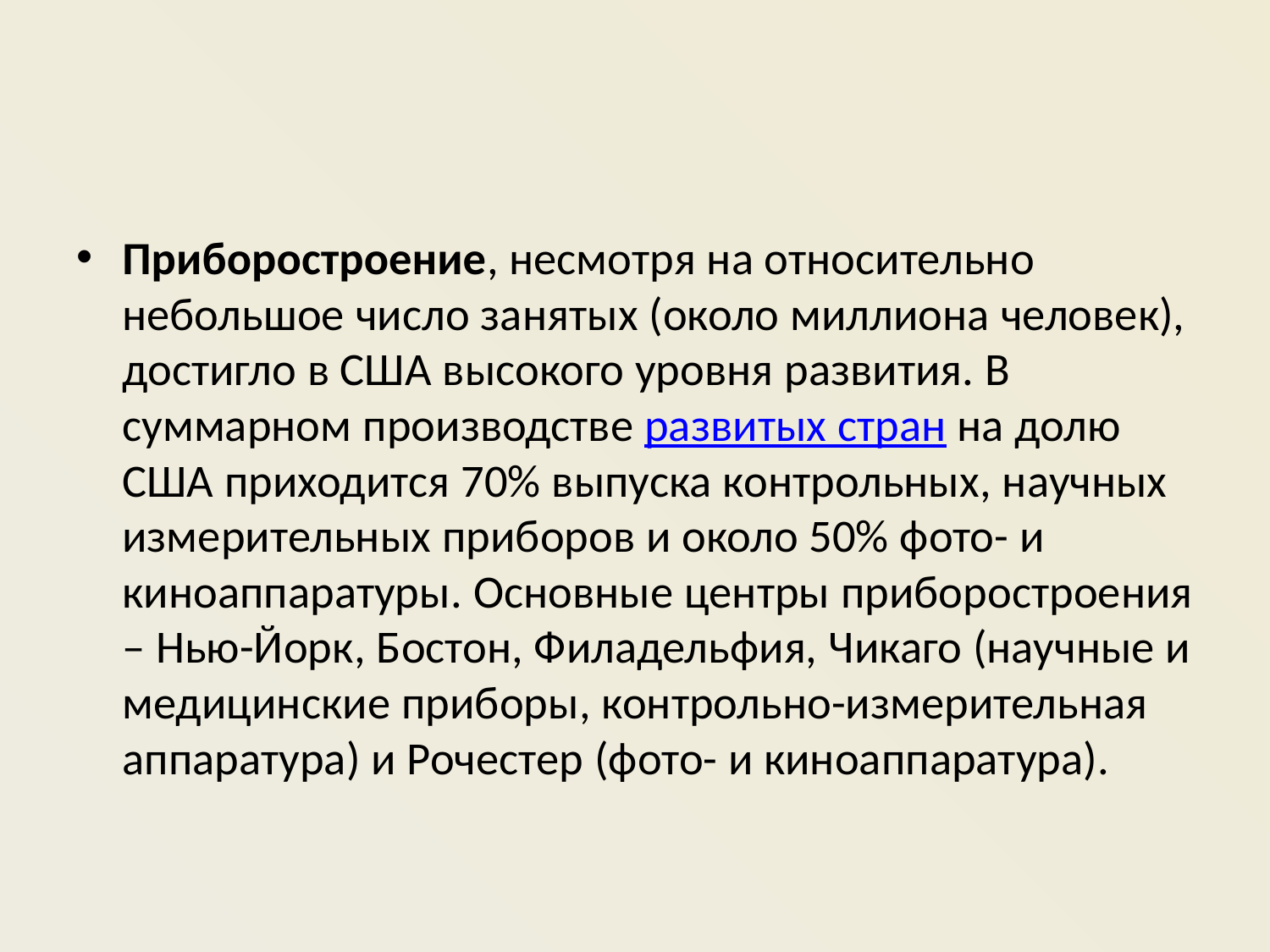

#
Приборостроение, несмотря на относительно небольшое число занятых (около миллиона человек), достигло в США высокого уровня развития. В суммарном производстве развитых стран на долю США приходится 70% выпуска контрольных, научных измерительных приборов и около 50% фото- и киноаппаратуры. Основные центры приборостроения – Нью-Йорк, Бостон, Филадельфия, Чикаго (научные и медицинские приборы, контрольно-измерительная аппаратура) и Рочестер (фото- и киноаппаратура).